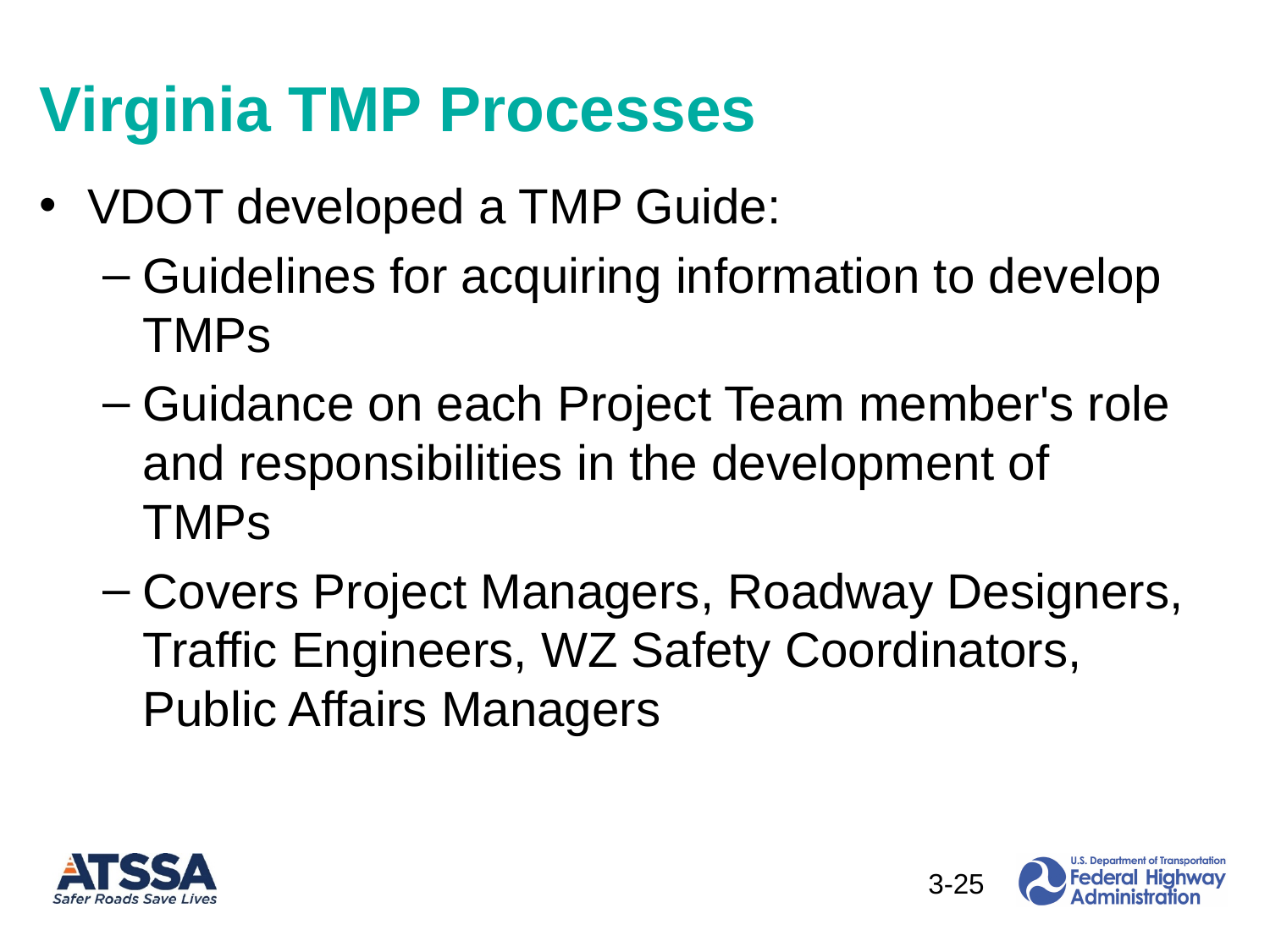

# Virginia TMP Processes
VDOT developed a TMP Guide:
Guidelines for acquiring information to develop TMPs
Guidance on each Project Team member's role and responsibilities in the development of TMPs
Covers Project Managers, Roadway Designers, Traffic Engineers, WZ Safety Coordinators, Public Affairs Managers